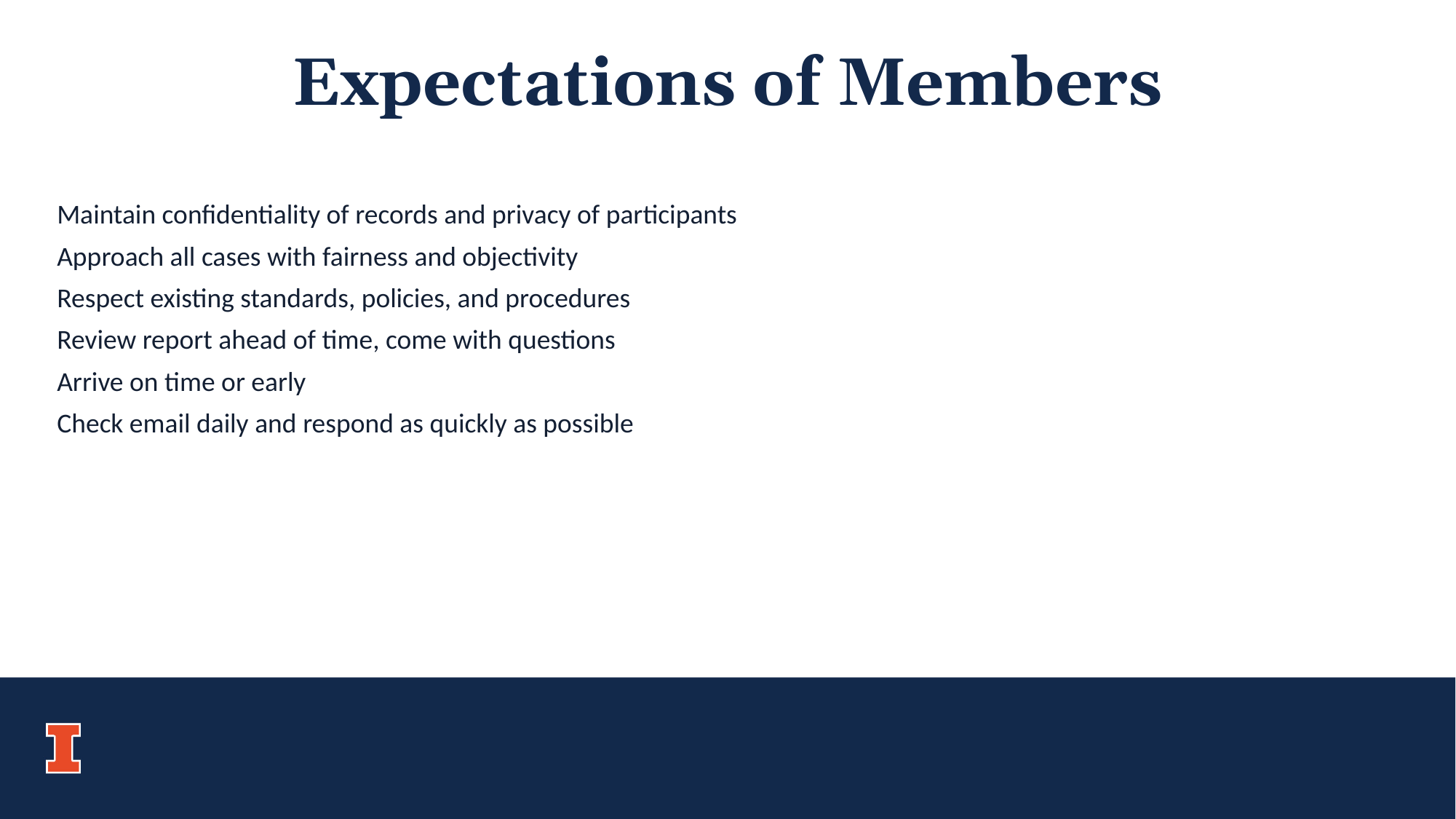

Expectations of Members
Maintain confidentiality of records and privacy of participants
Approach all cases with fairness and objectivity
Respect existing standards, policies, and procedures
Review report ahead of time, come with questions
Arrive on time or early
Check email daily and respond as quickly as possible